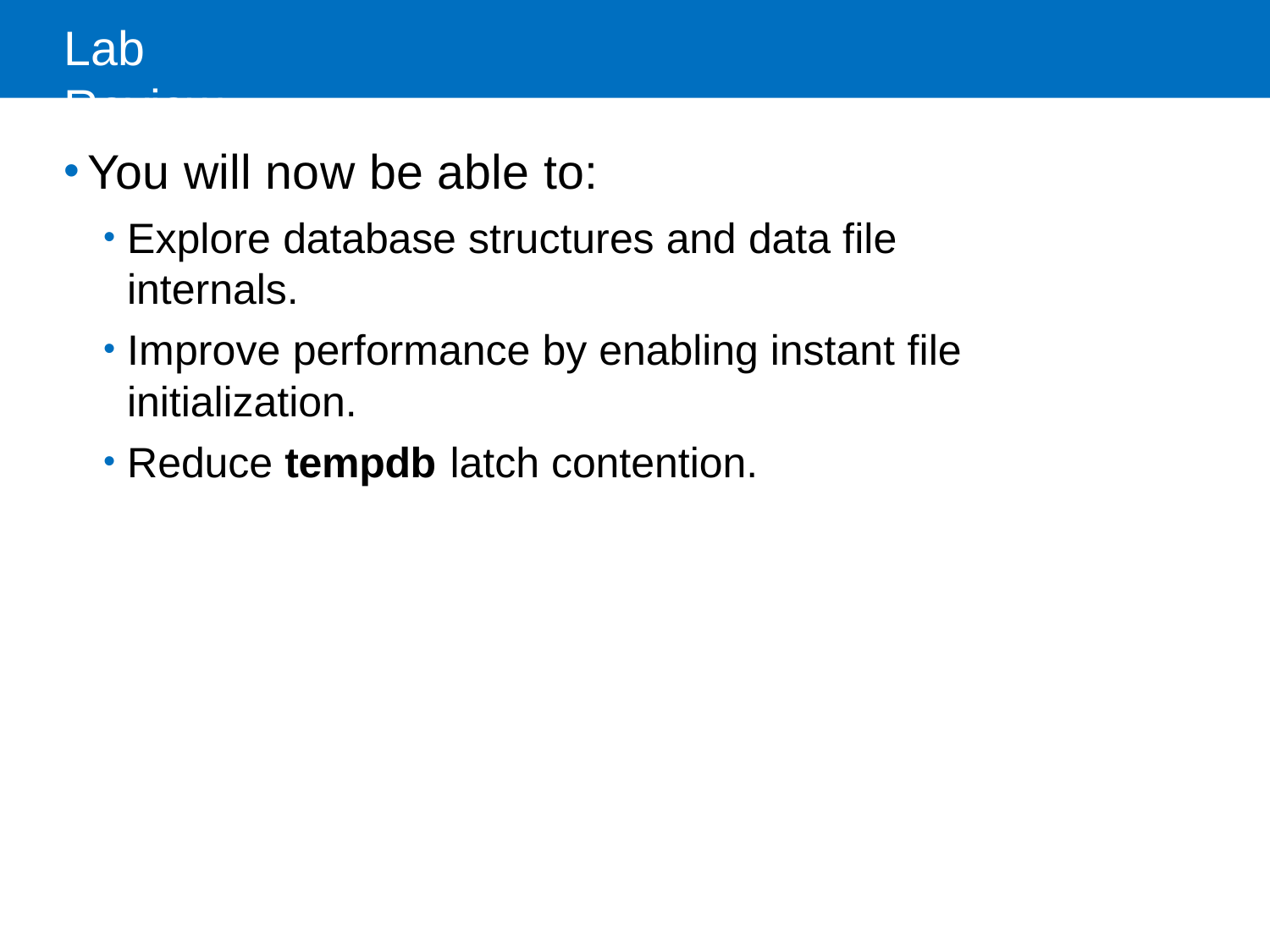

# Lab Review
You will now be able to:
Explore database structures and data file internals.
Improve performance by enabling instant file
initialization.
Reduce tempdb latch contention.